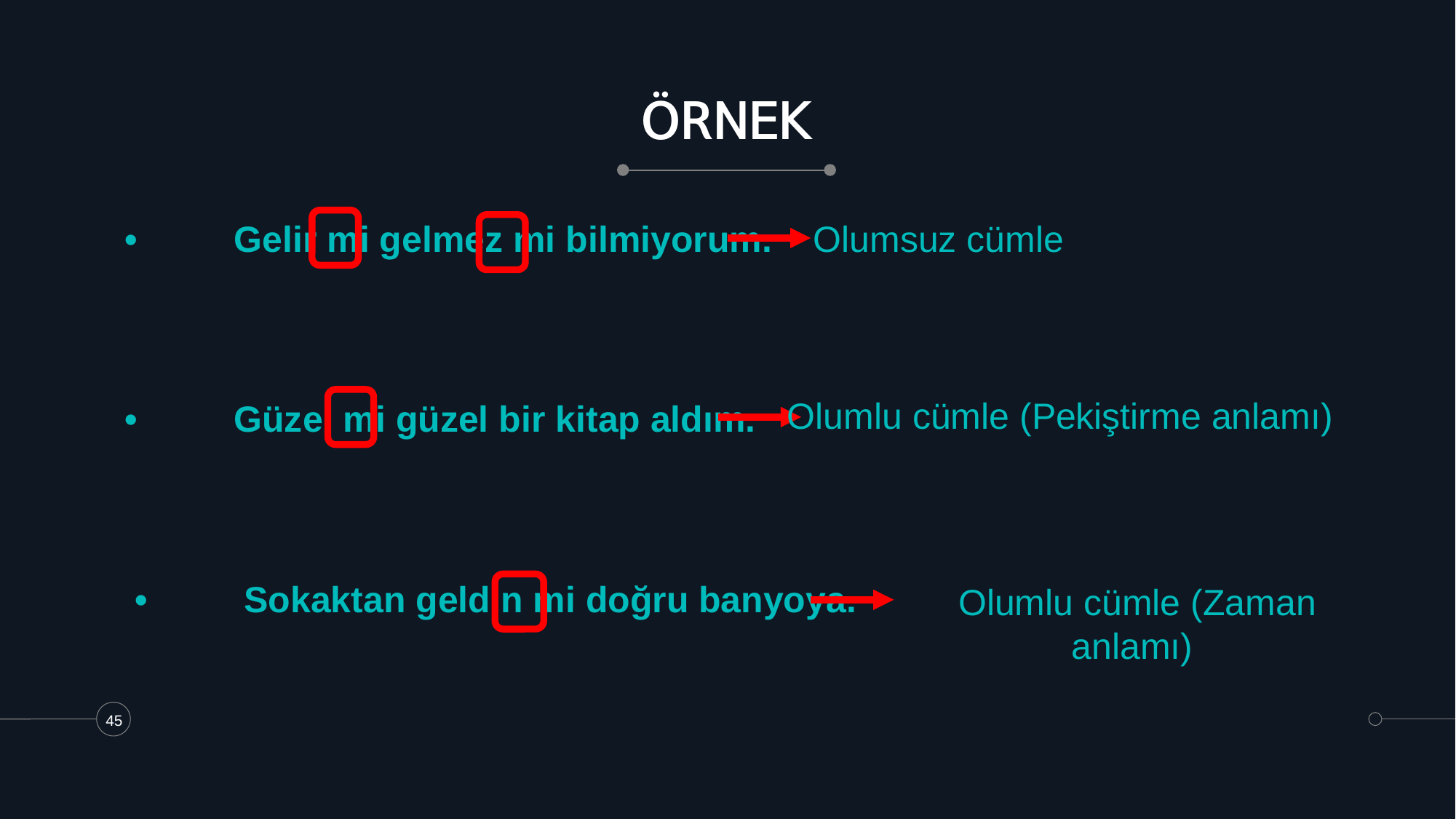

# ÖRNEK
Olumsuz cümle

•	Gelir mi gelmez mi bilmiyorum.
Olumlu cümle (Pekiştirme anlamı)

•	Güzel mi güzel bir kitap aldım.

Olumlu cümle (Zaman anlamı)
•	Sokaktan geldin mi doğru banyoya.
45